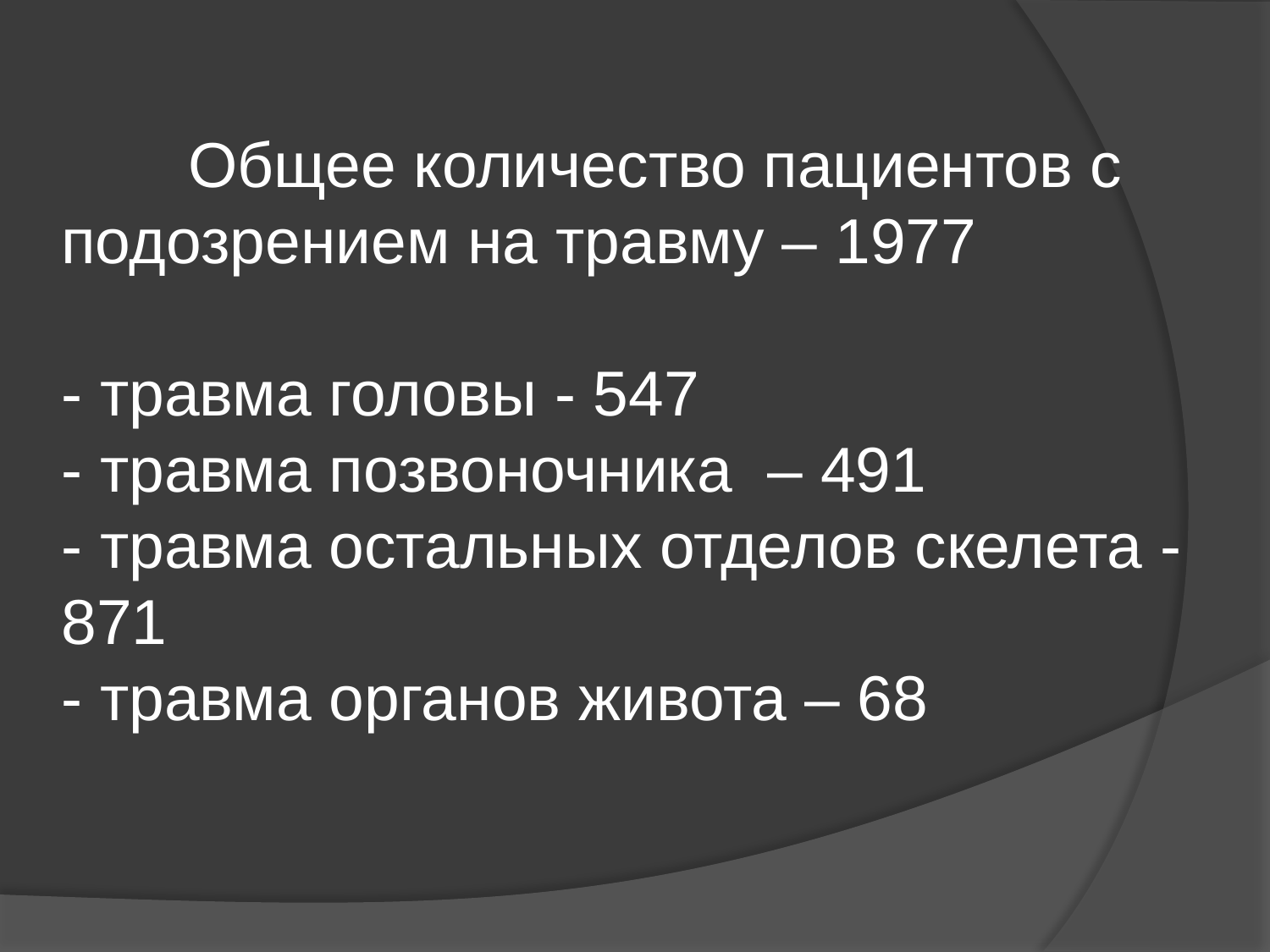

# Общее количество пациентов с подозрением на травму – 1977 - травма головы - 547 - травма позвоночника  – 491 - травма остальных отделов скелета - 871 - травма органов живота – 68